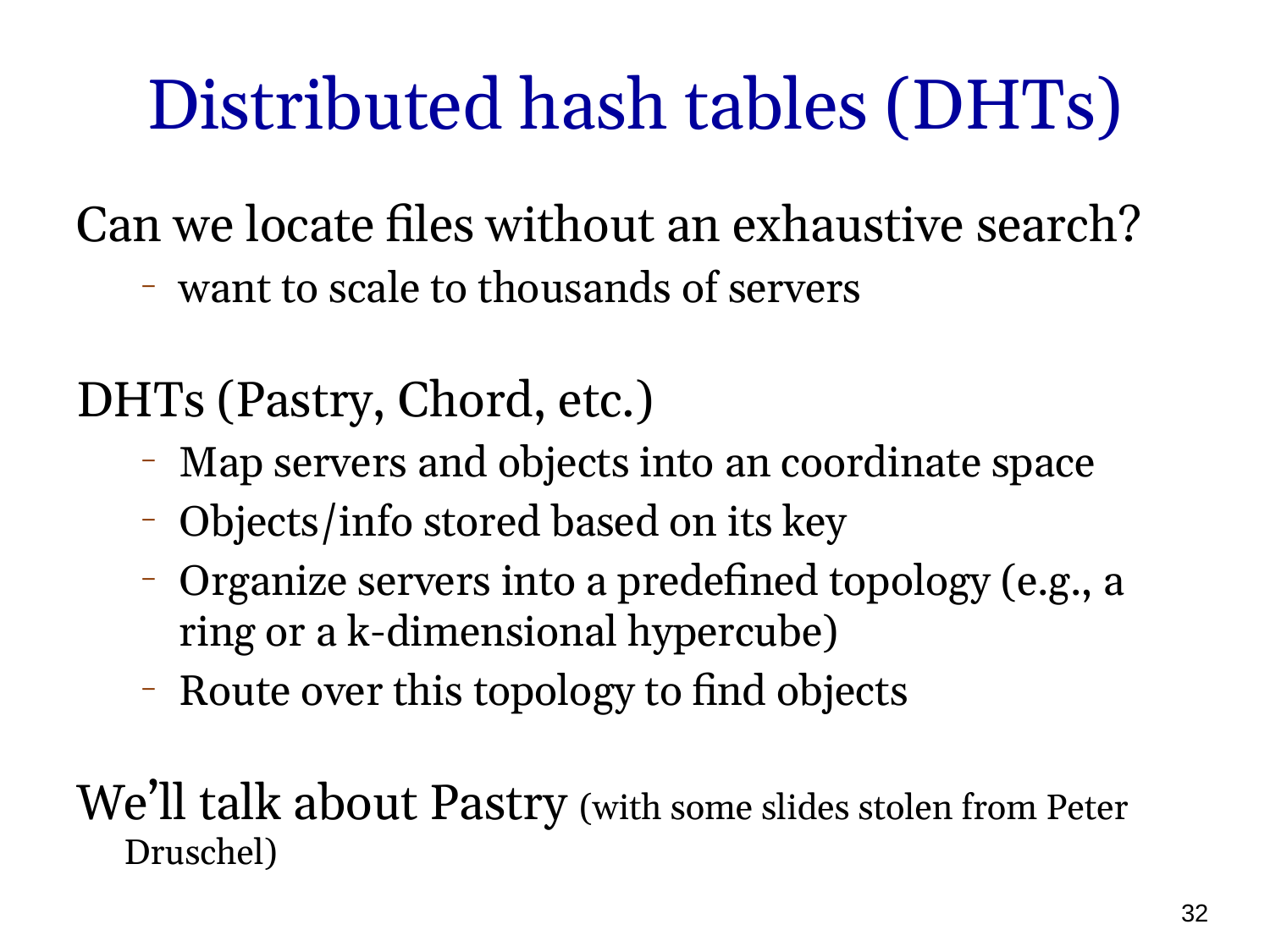

# Distributed hash tables (DHTs)
Can we locate files without an exhaustive search?
want to scale to thousands of servers

DHTs (Pastry, Chord, etc.)
Map servers and objects into an coordinate space
Objects/info stored based on its key
Organize servers into a predefined topology (e.g., a ring or a k-dimensional hypercube)
Route over this topology to find objects

We’ll talk about Pastry (with some slides stolen from Peter Druschel)
32